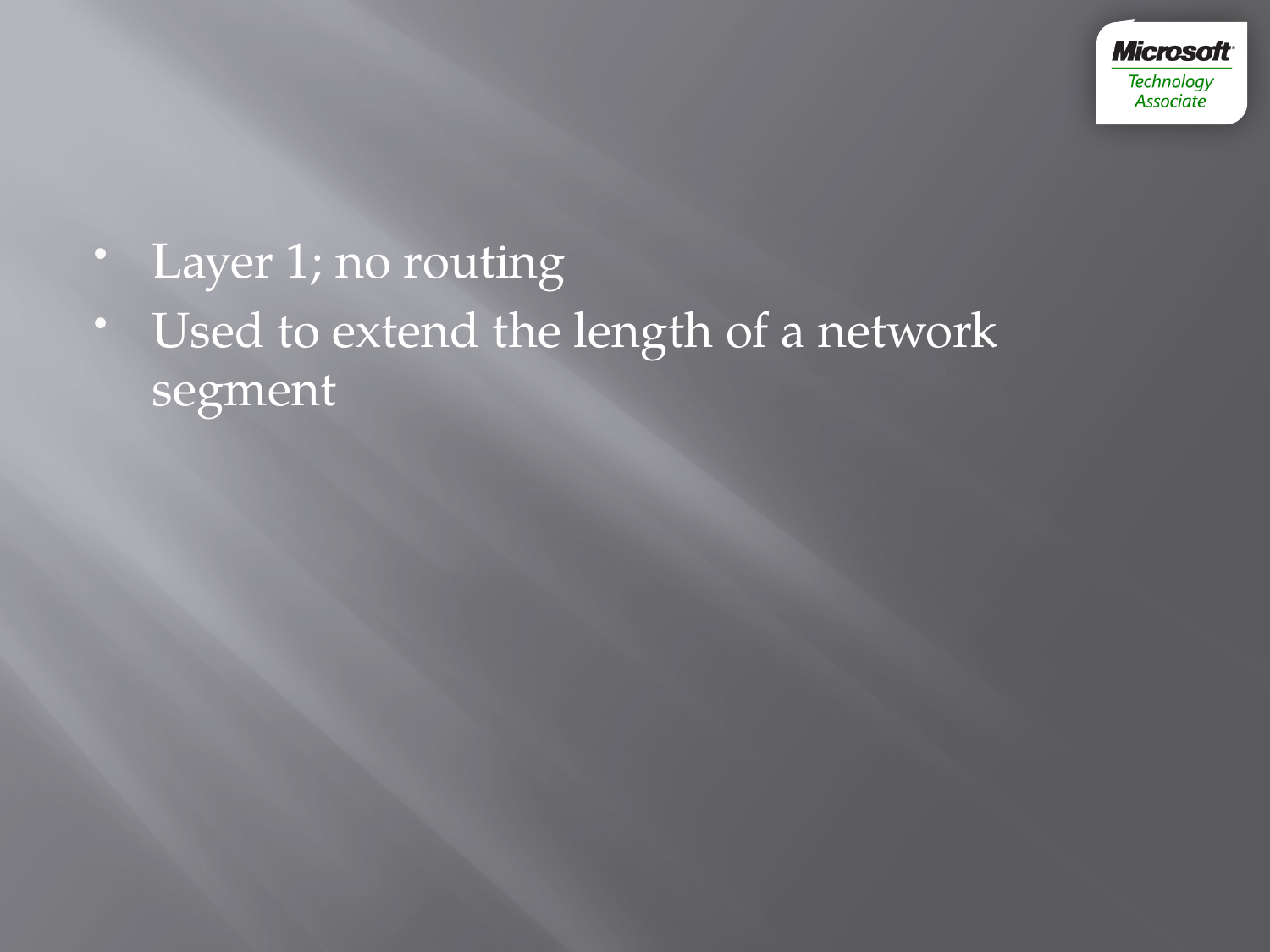

#
Layer 1; no routing
Used to extend the length of a network segment